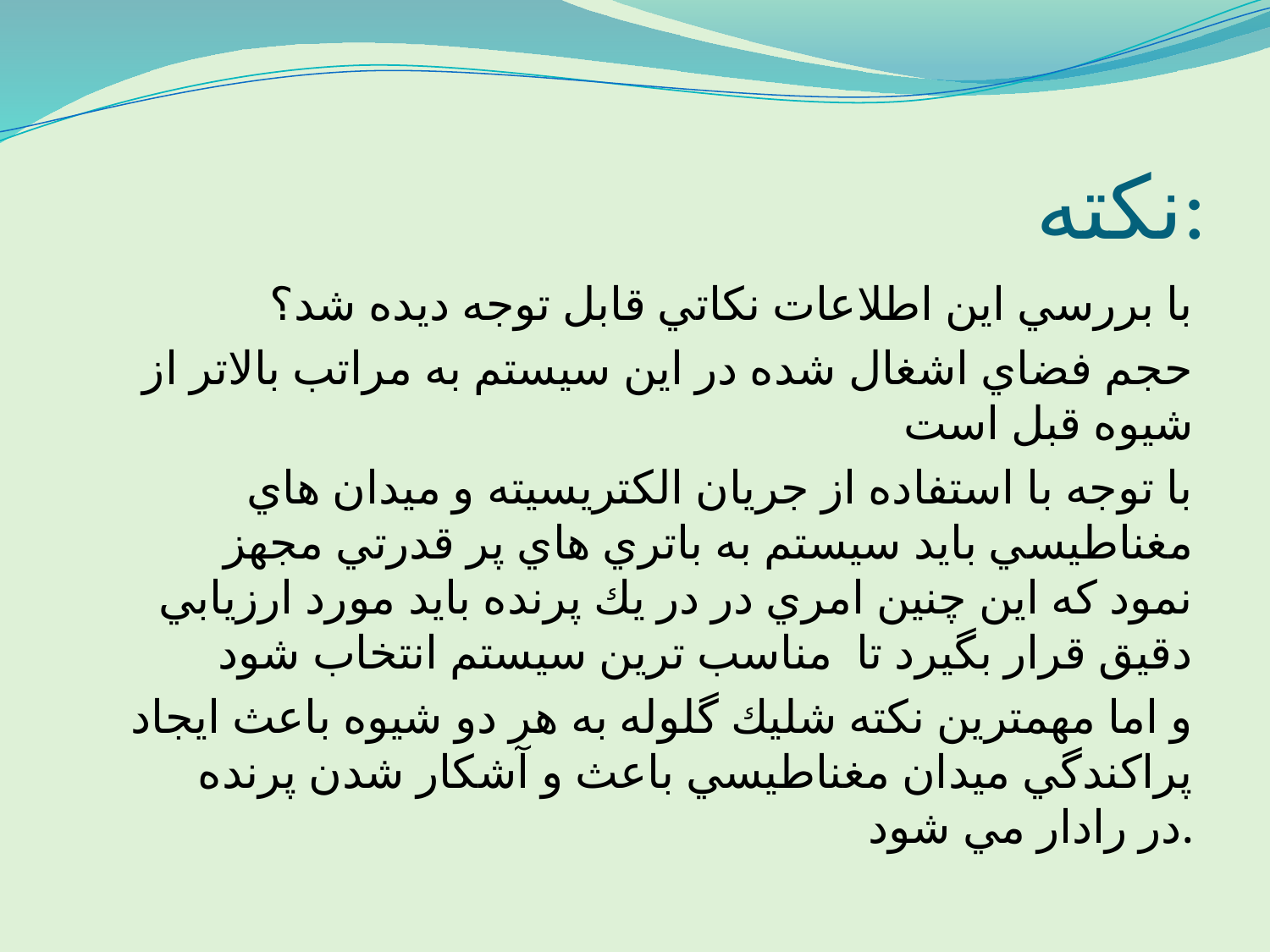

# نكته:
با بررسي اين اطلاعات نكاتي قابل توجه ديده شد؟
حجم فضاي اشغال شده در اين سيستم به مراتب بالاتر از شيوه قبل است
با توجه با استفاده از جريان الكتريسيته و ميدان هاي مغناطيسي بايد سيستم به باتري هاي پر قدرتي مجهز نمود كه اين چنين امري در در يك پرنده بايد مورد ارزيابي دقيق قرار بگيرد تا  مناسب ترين سيستم انتخاب شود
و اما مهمترين نكته شليك گلوله به هر دو شيوه باعث ايجاد پراكندگي ميدان مغناطيسي باعث و آشكار شدن پرنده در رادار مي شود.